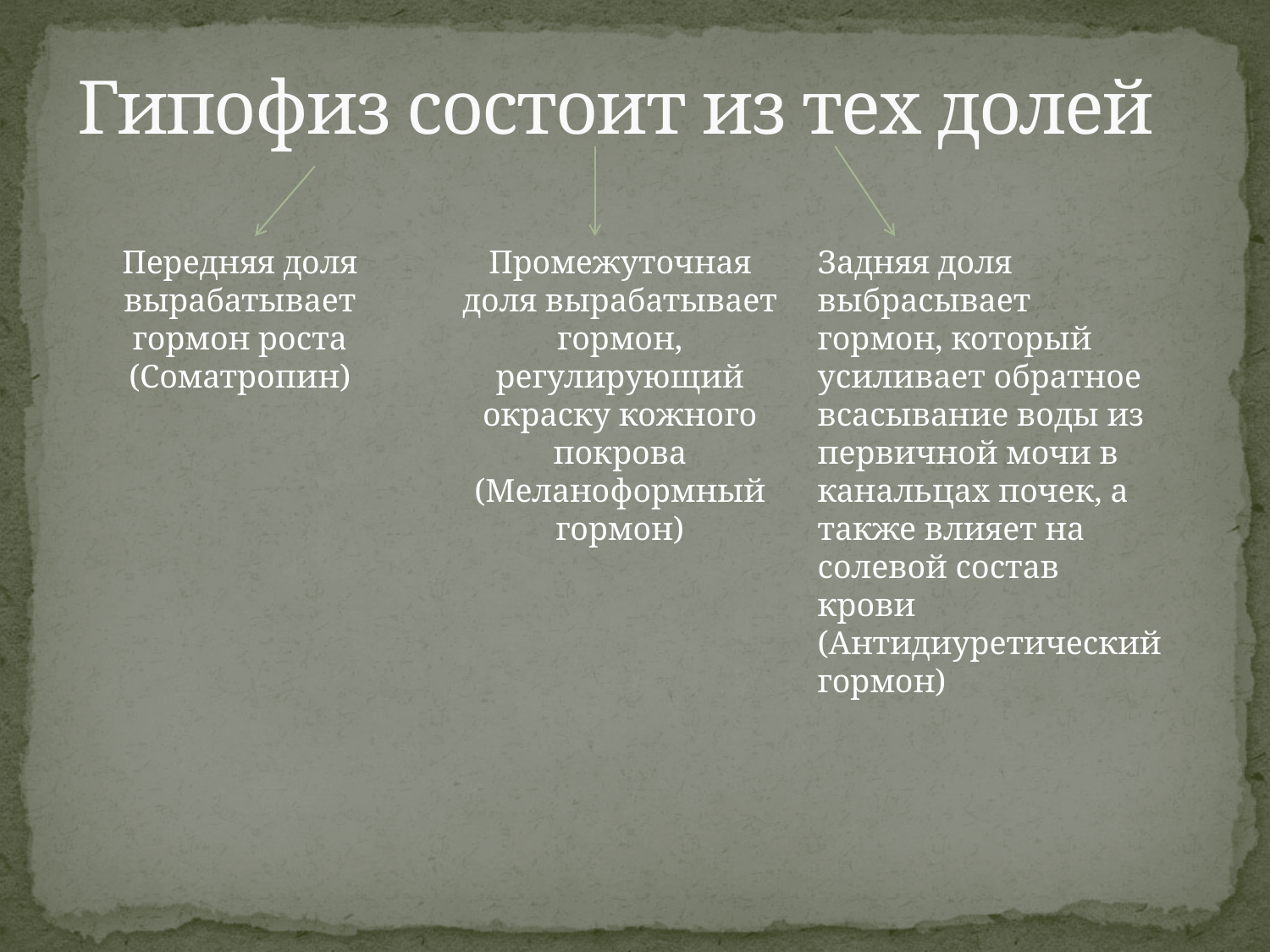

# Гипофиз состоит из тех долей
Передняя доля вырабатывает гормон роста
(Соматропин)
Промежуточная доля вырабатывает гормон, регулирующий окраску кожного покрова
(Меланоформный гормон)
Задняя доля выбрасывает гормон, который усиливает обратное всасывание воды из первичной мочи в канальцах почек, а также влияет на солевой состав крови (Антидиуретический гормон)